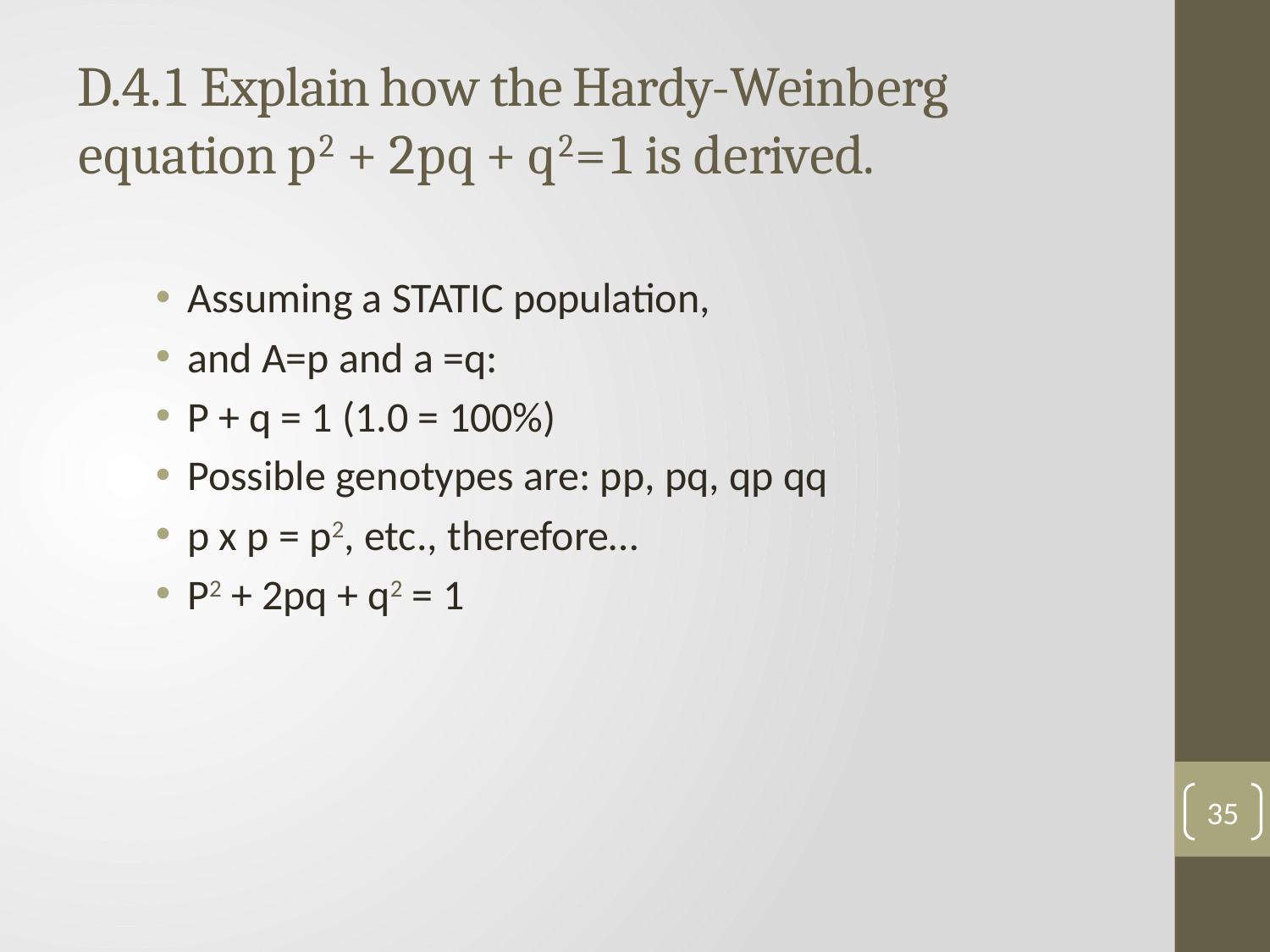

# D.4.1 Explain how the Hardy-Weinberg equation p2 + 2pq + q2=1 is derived.
Assuming a STATIC population,
and A=p and a =q:
P + q = 1 (1.0 = 100%)
Possible genotypes are: pp, pq, qp qq
p x p = p2, etc., therefore…
P2 + 2pq + q2 = 1
35